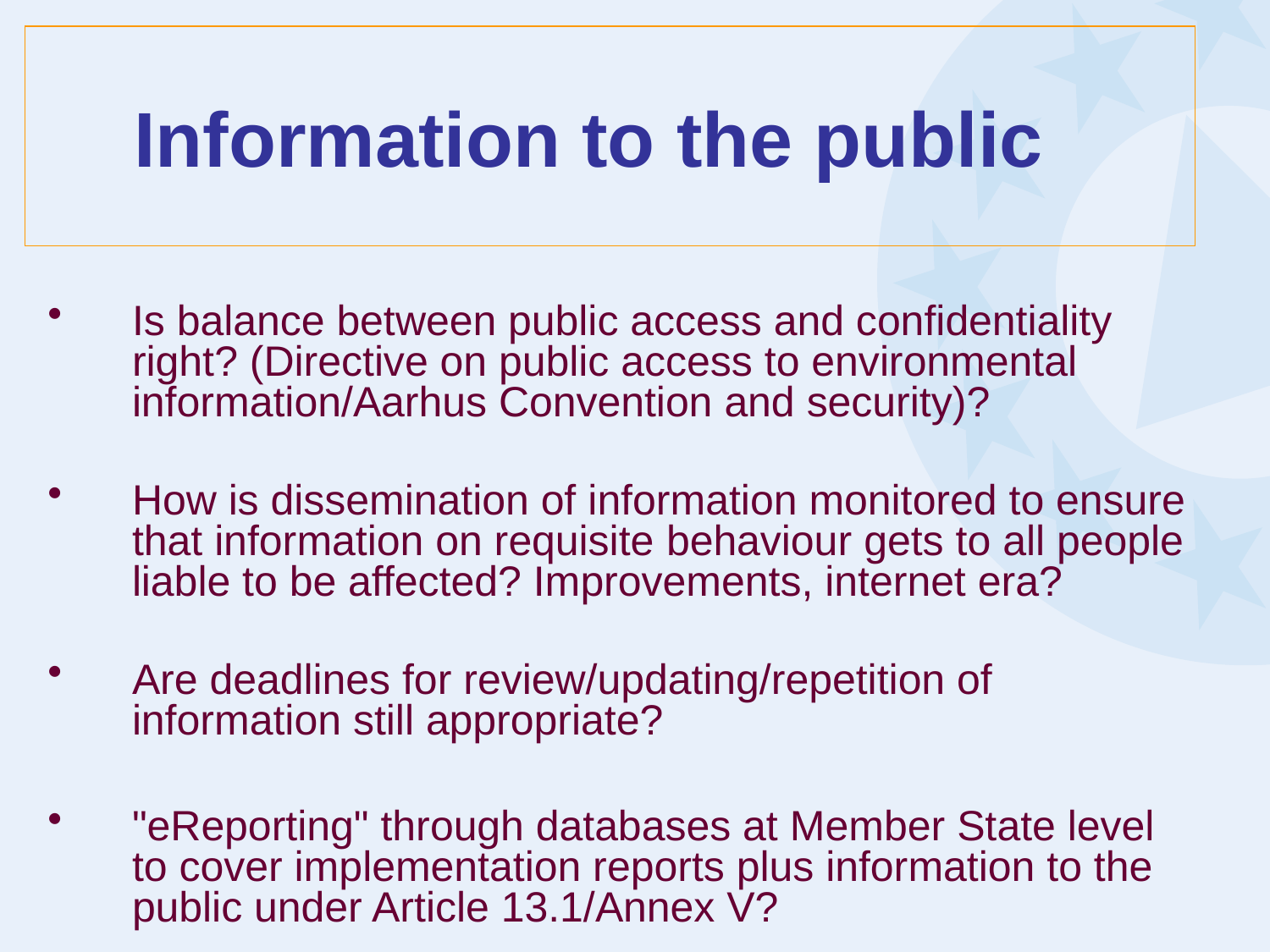

Information to the public

Is balance between public access and confidentiality right? (Directive on public access to environmental information/Aarhus Convention and security)?

How is dissemination of information monitored to ensure that information on requisite behaviour gets to all people liable to be affected? Improvements, internet era?

Are deadlines for review/updating/repetition of information still appropriate?

"eReporting" through databases at Member State level to cover implementation reports plus information to the public under Article 13.1/Annex V?